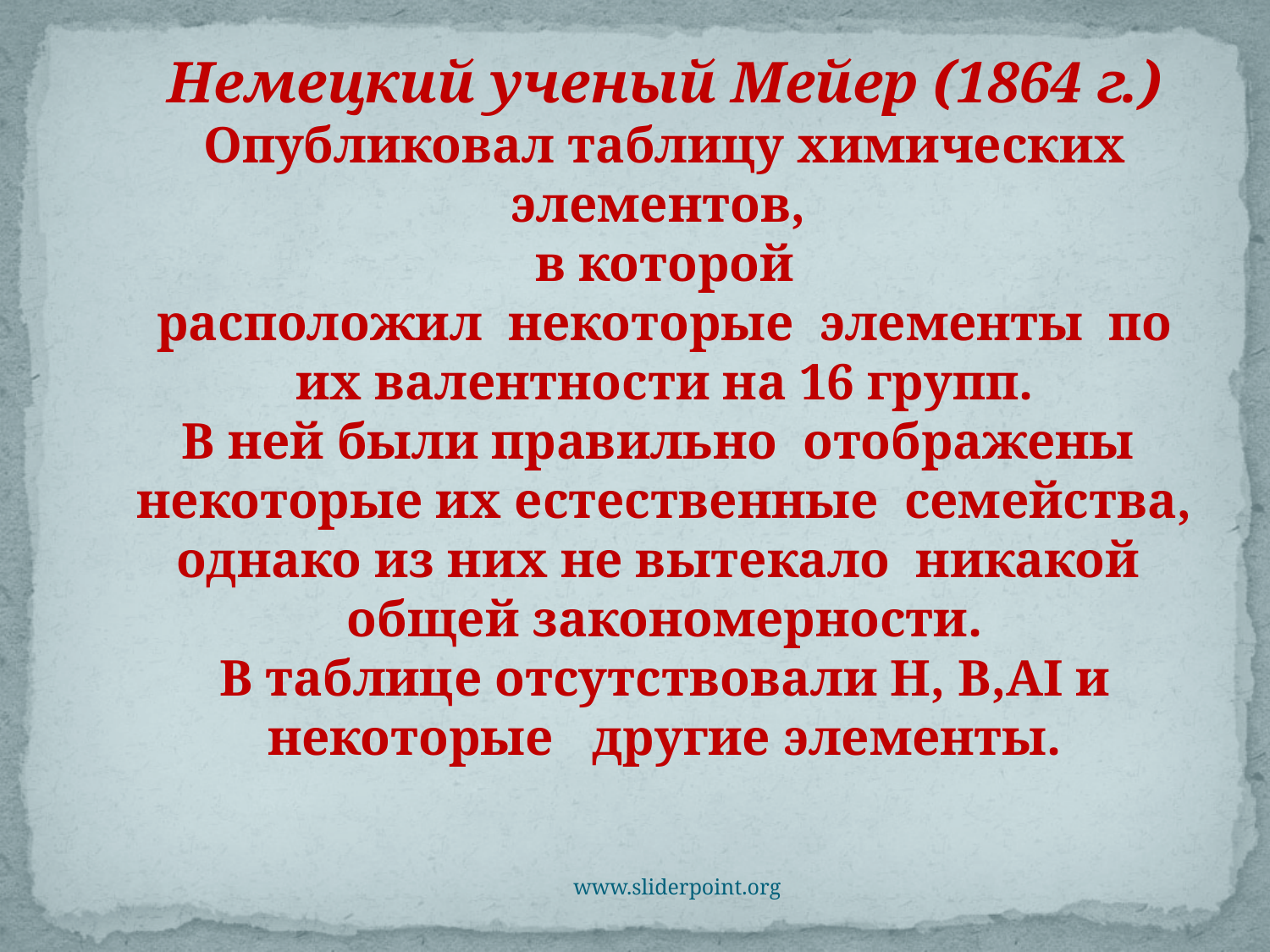

Немецкий ученый Мейер (1864 г.)
Опубликовал таблицу химических элементов,
в которой
 расположил  некоторые  элементы  по
их валентности на 16 групп.
В ней были правильно  отображены
некоторые их естественные  семейства,
однако из них не вытекало  никакой
общей закономерности.
В таблице отсутствовали H, B,AI и некоторые   другие элементы.

www.sliderpoint.org